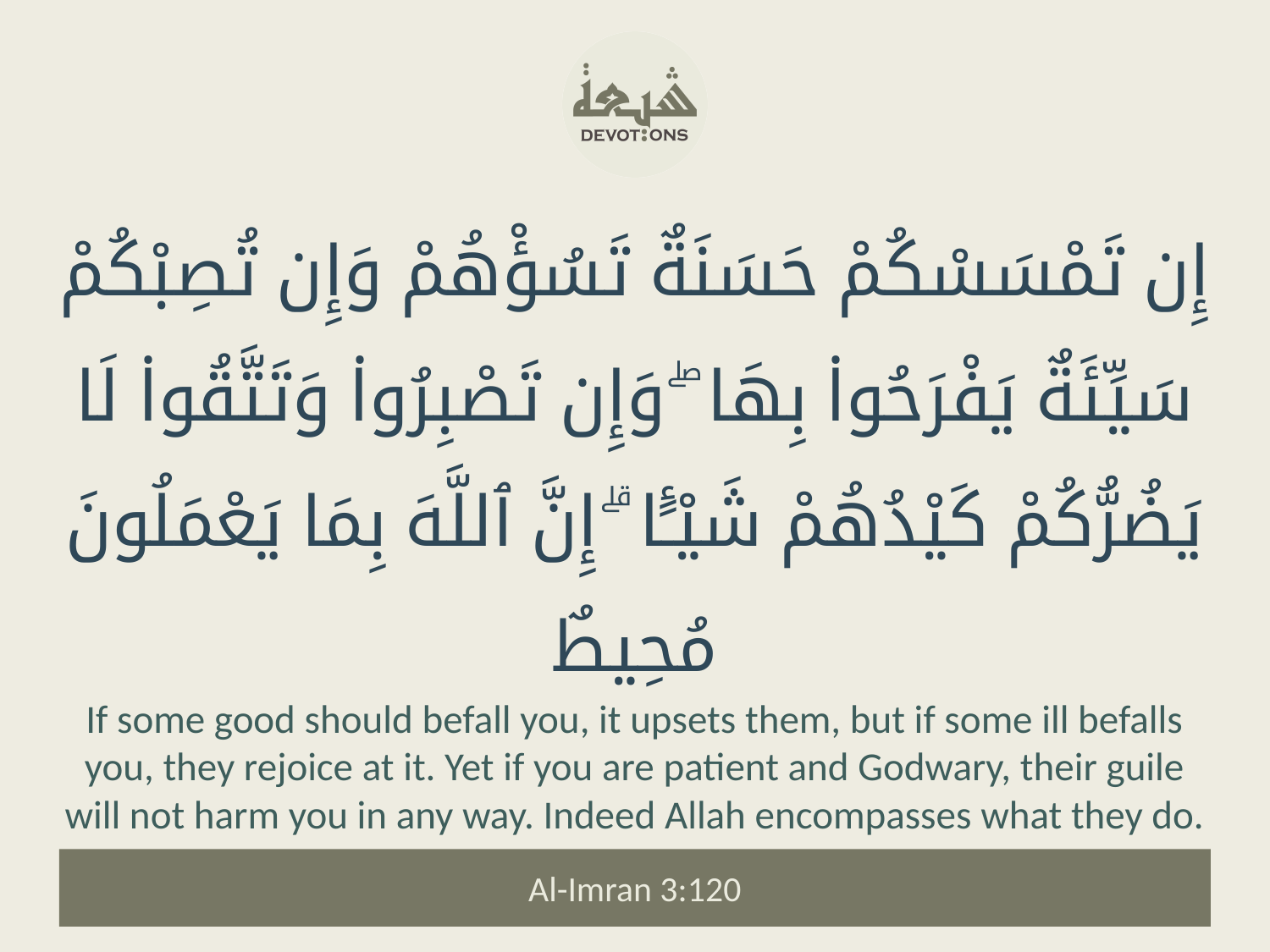

إِن تَمْسَسْكُمْ حَسَنَةٌ تَسُؤْهُمْ وَإِن تُصِبْكُمْ سَيِّئَةٌ يَفْرَحُوا۟ بِهَا ۖ وَإِن تَصْبِرُوا۟ وَتَتَّقُوا۟ لَا يَضُرُّكُمْ كَيْدُهُمْ شَيْـًٔا ۗ إِنَّ ٱللَّهَ بِمَا يَعْمَلُونَ مُحِيطٌ
If some good should befall you, it upsets them, but if some ill befalls you, they rejoice at it. Yet if you are patient and Godwary, their guile will not harm you in any way. Indeed Allah encompasses what they do.
Al-Imran 3:120